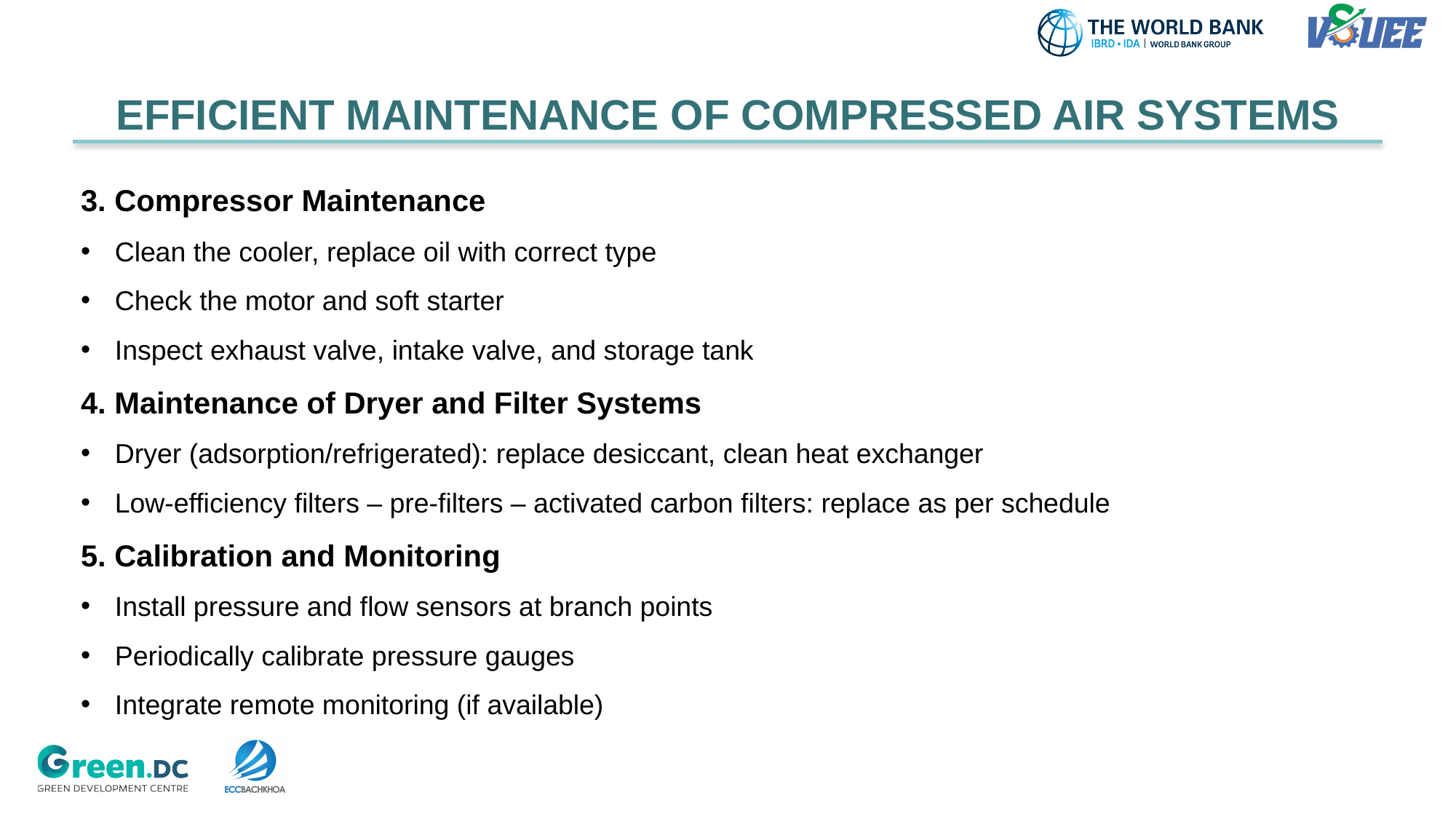

EFFICIENT MAINTENANCE OF COMPRESSED AIR SYSTEMS​

3. Compressor Maintenance
Clean the cooler, replace oil with correct type
Check the motor and soft starter
Inspect exhaust valve, intake valve, and storage tank
4. Maintenance of Dryer and Filter Systems
Dryer (adsorption/refrigerated): replace desiccant, clean heat exchanger
Low-efficiency filters – pre-filters – activated carbon filters: replace as per schedule
5. Calibration and Monitoring
Install pressure and flow sensors at branch points
Periodically calibrate pressure gauges
Integrate remote monitoring (if available)